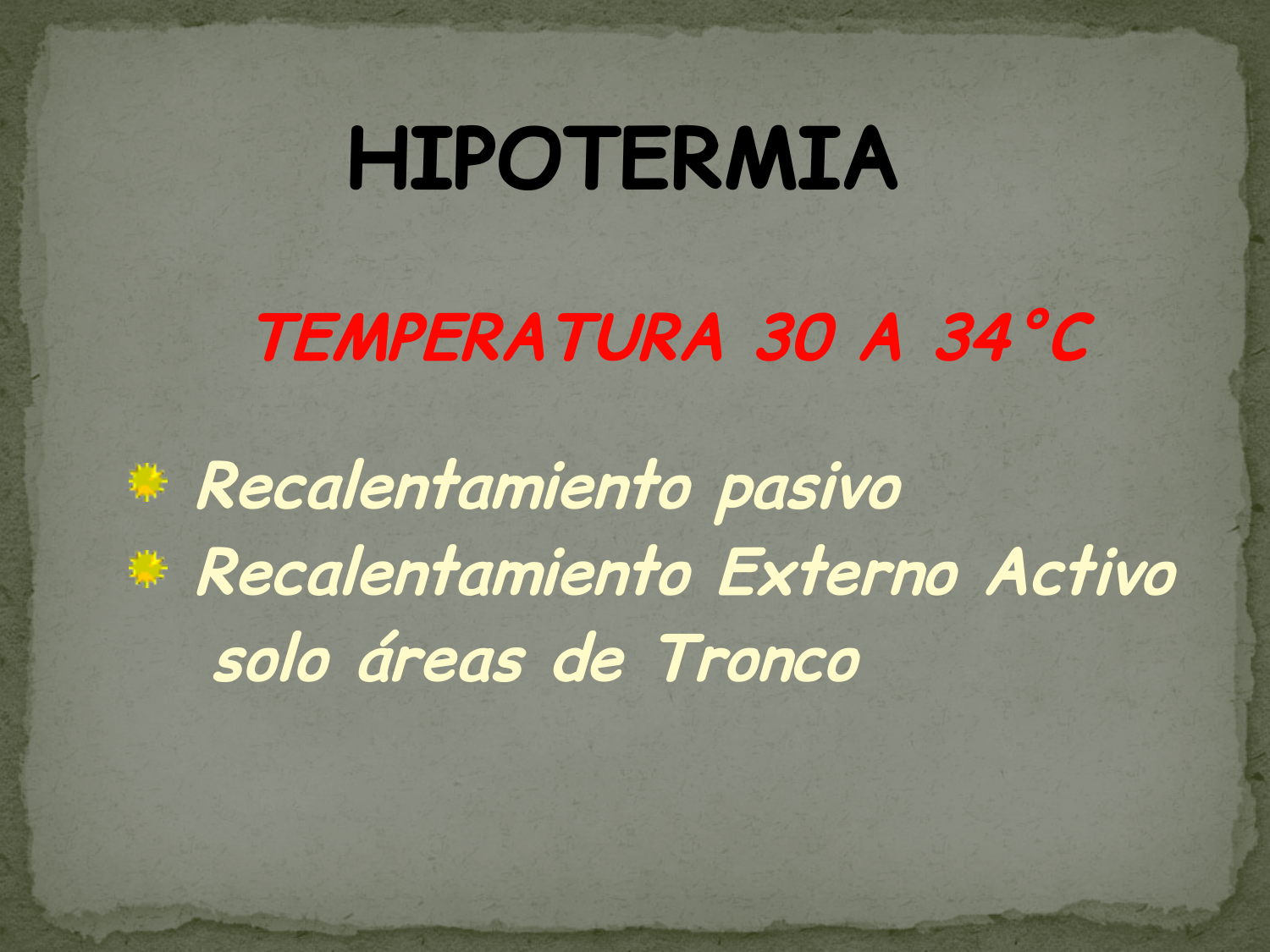

# HIPOTERMIA
TEMPERATURA 30 A 34°C
 Recalentamiento pasivo
 Recalentamiento Externo Activo
   solo áreas de Tronco